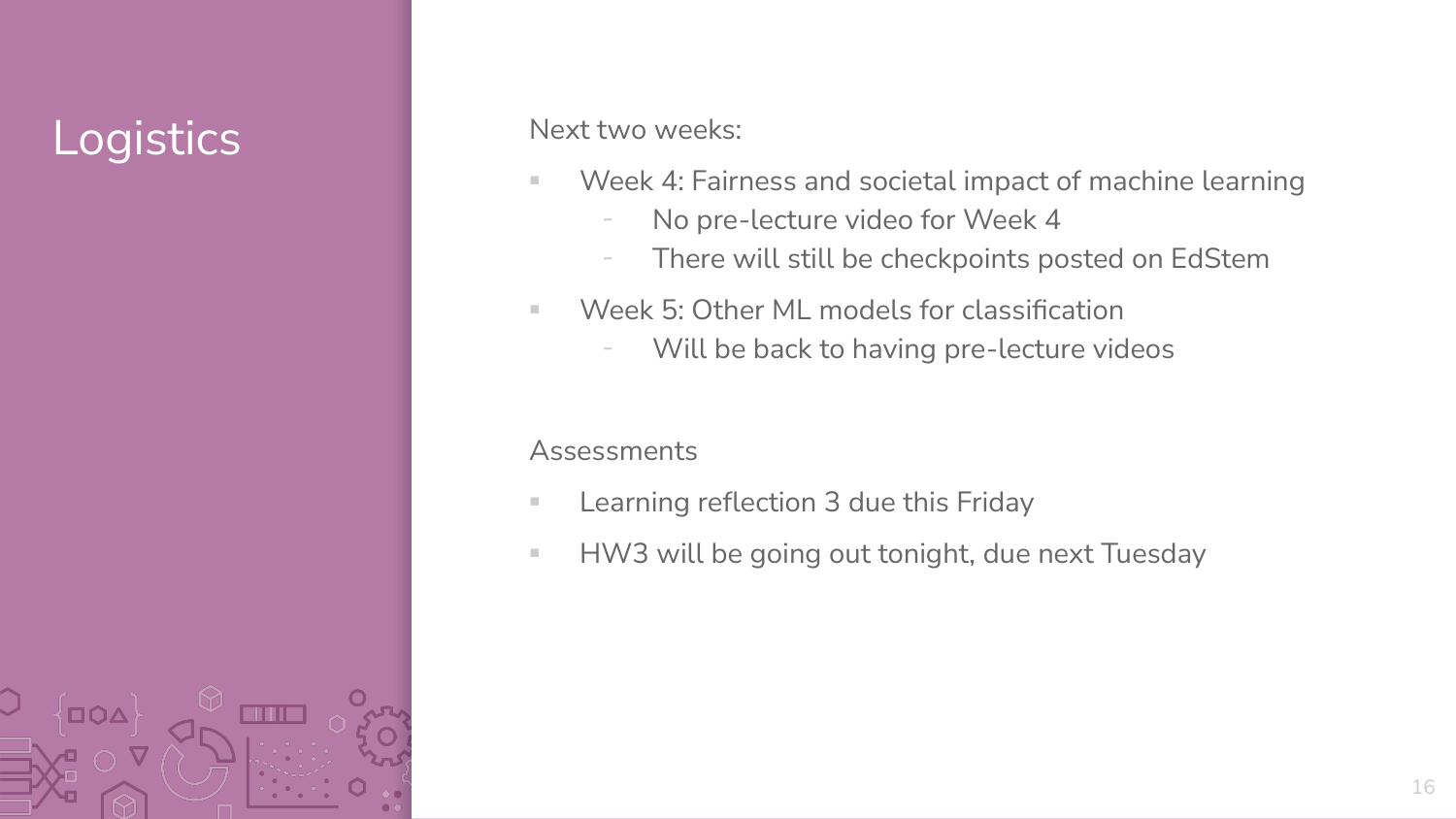

# Logistics
Next two weeks:
Week 4: Fairness and societal impact of machine learning
No pre-lecture video for Week 4
There will still be checkpoints posted on EdStem
Week 5: Other ML models for classification
Will be back to having pre-lecture videos

Assessments
Learning reflection 3 due this Friday
HW3 will be going out tonight, due next Tuesday

16